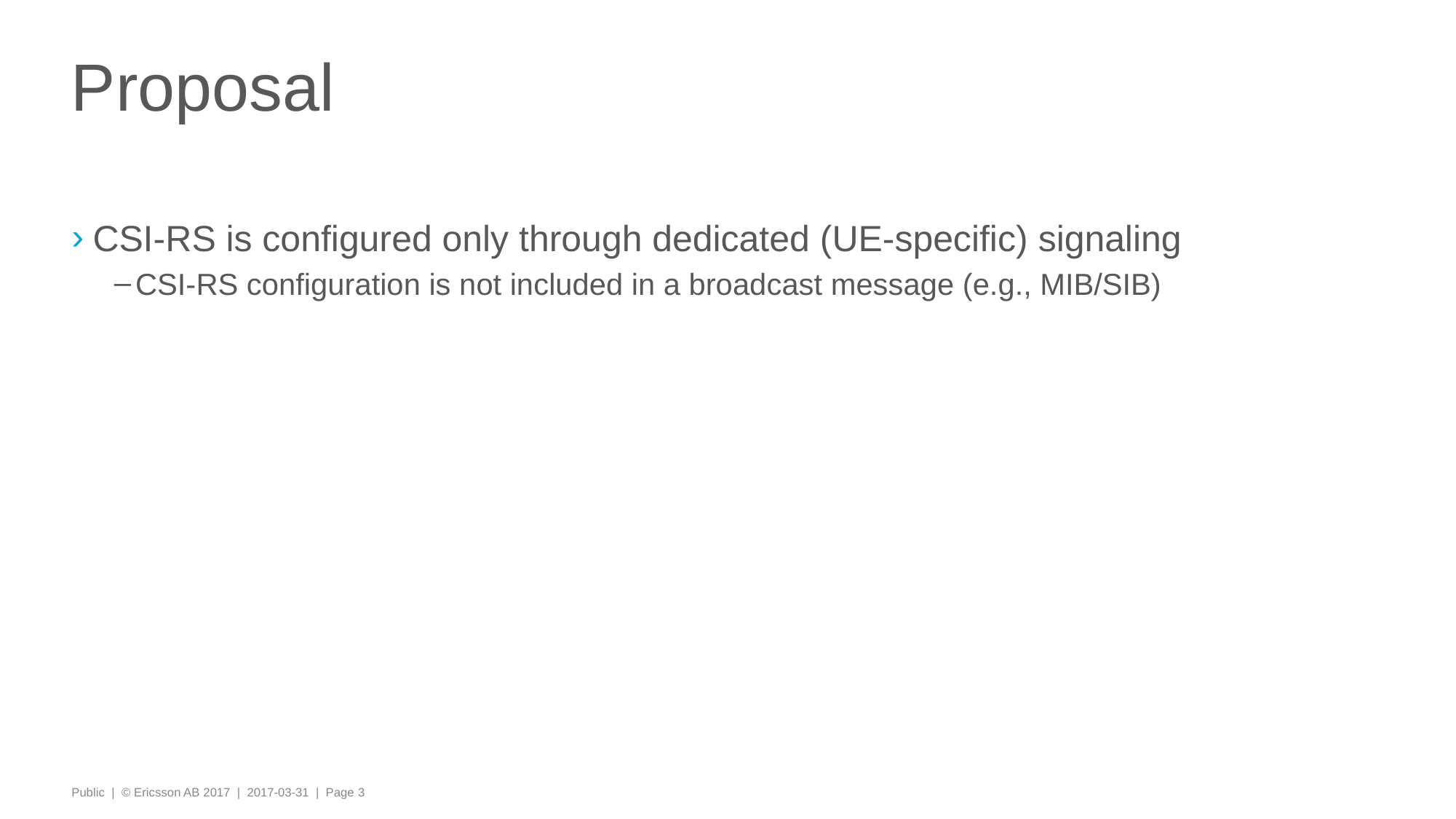

# Proposal
CSI-RS is configured only through dedicated (UE-specific) signaling
CSI-RS configuration is not included in a broadcast message (e.g., MIB/SIB)